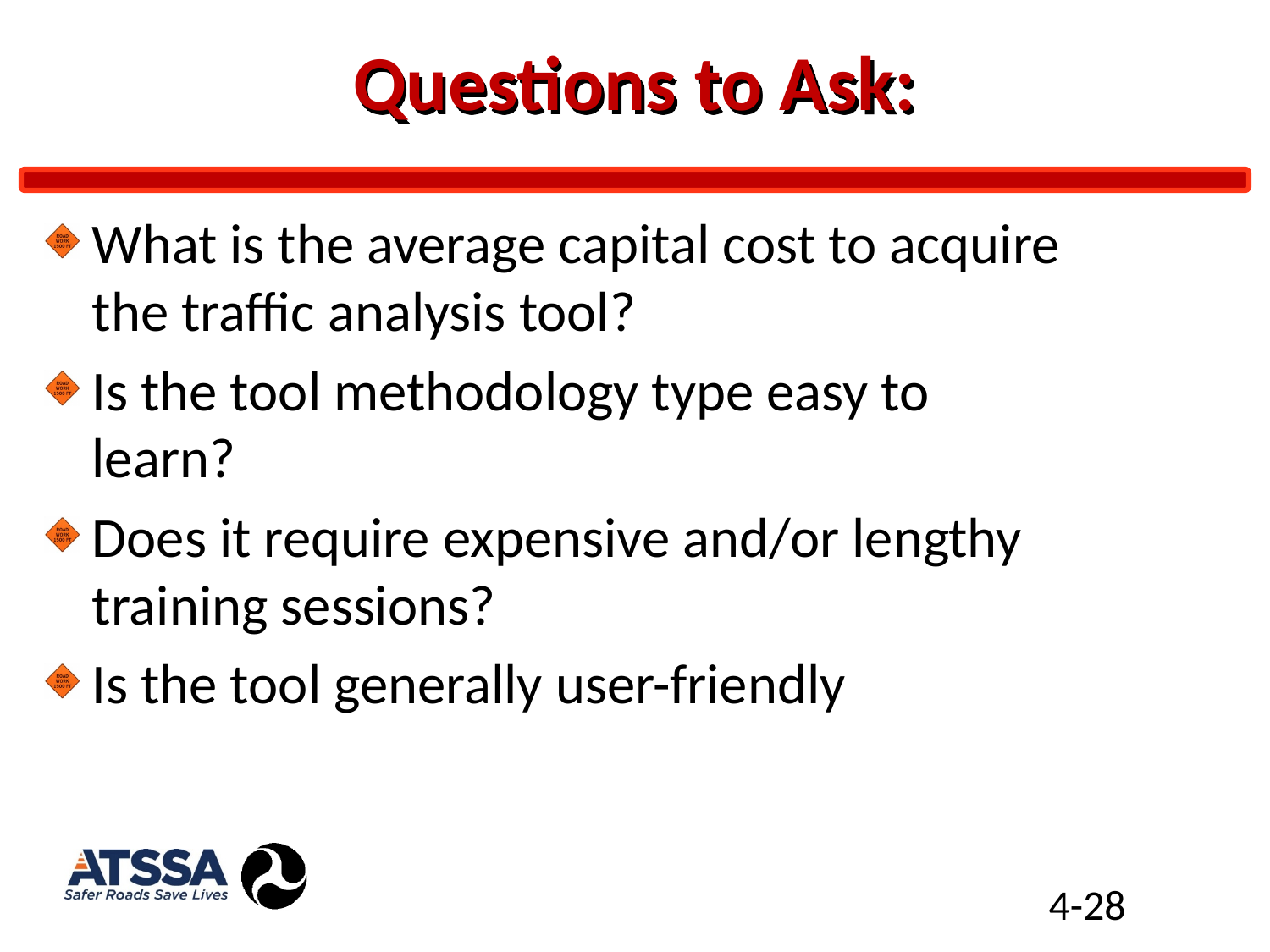

# Questions to Ask:
What is the average capital cost to acquire the traffic analysis tool?
Is the tool methodology type easy to learn?
Does it require expensive and/or lengthy training sessions?
Is the tool generally user-friendly